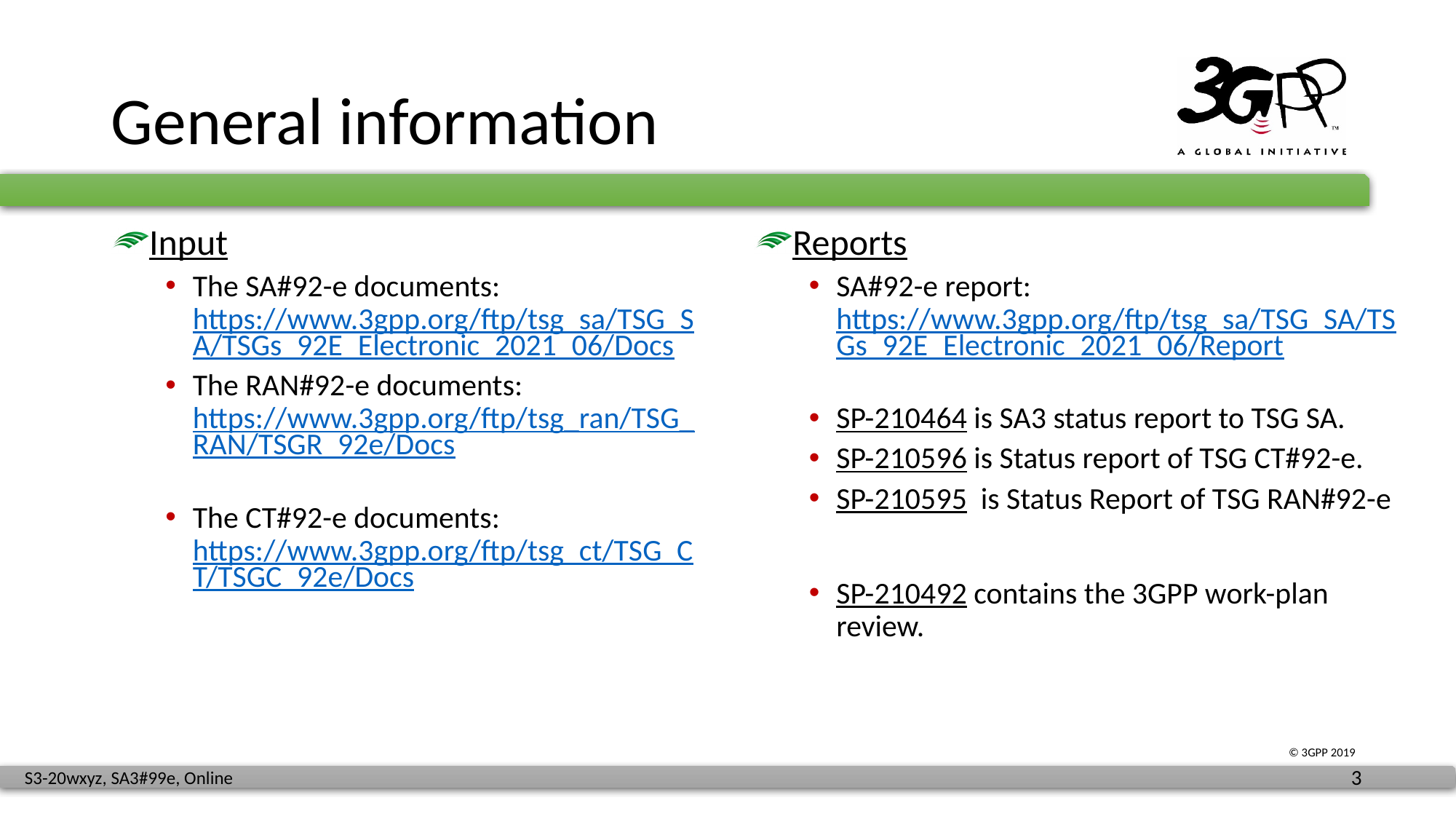

# General information
Input
The SA#92-e documents: https://www.3gpp.org/ftp/tsg_sa/TSG_SA/TSGs_92E_Electronic_2021_06/Docs
The RAN#92-e documents: https://www.3gpp.org/ftp/tsg_ran/TSG_RAN/TSGR_92e/Docs
The CT#92-e documents: https://www.3gpp.org/ftp/tsg_ct/TSG_CT/TSGC_92e/Docs
Reports
SA#92-e report: https://www.3gpp.org/ftp/tsg_sa/TSG_SA/TSGs_92E_Electronic_2021_06/Report
SP-210464 is SA3 status report to TSG SA.
SP-210596 is Status report of TSG CT#92-e.
SP-210595  is Status Report of TSG RAN#92-e

SP-210492 contains the 3GPP work-plan review.